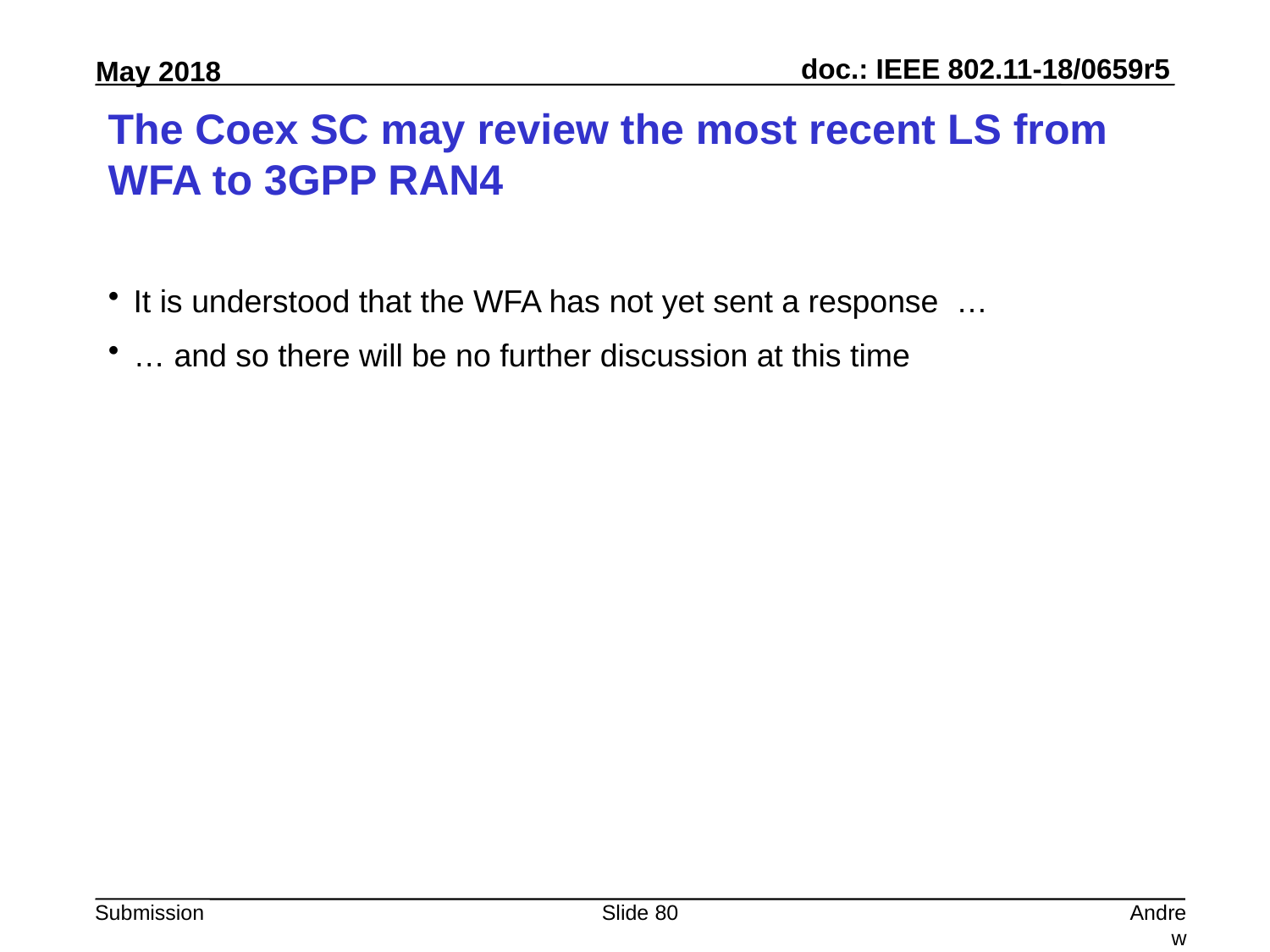

# The Coex SC may review the most recent LS from WFA to 3GPP RAN4
It is understood that the WFA has not yet sent a response  …
… and so there will be no further discussion at this time
Slide 80
Andrew Myles, Cisco